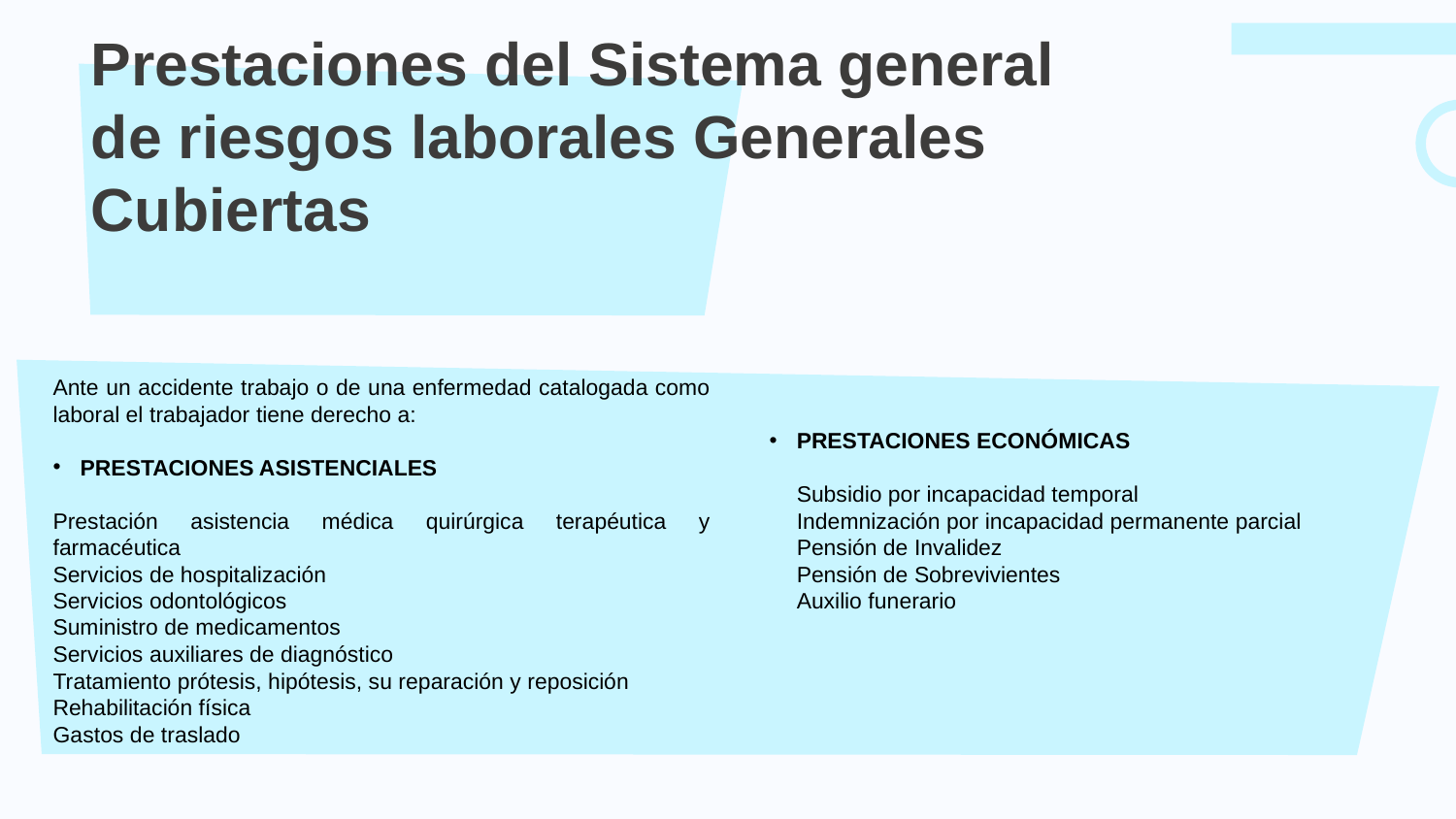

# Prestaciones del Sistema general de riesgos laborales Generales Cubiertas

Ante un accidente trabajo o de una enfermedad catalogada como laboral el trabajador tiene derecho a:

PRESTACIONES ASISTENCIALES

Prestación asistencia médica quirúrgica terapéutica y farmacéutica
Servicios de hospitalización
Servicios odontológicos
Suministro de medicamentos
Servicios auxiliares de diagnóstico
Tratamiento prótesis, hipótesis, su reparación y reposición
Rehabilitación física
Gastos de traslado

PRESTACIONES ECONÓMICAS

Subsidio por incapacidad temporal
Indemnización por incapacidad permanente parcial
Pensión de Invalidez
Pensión de Sobrevivientes
Auxilio funerario